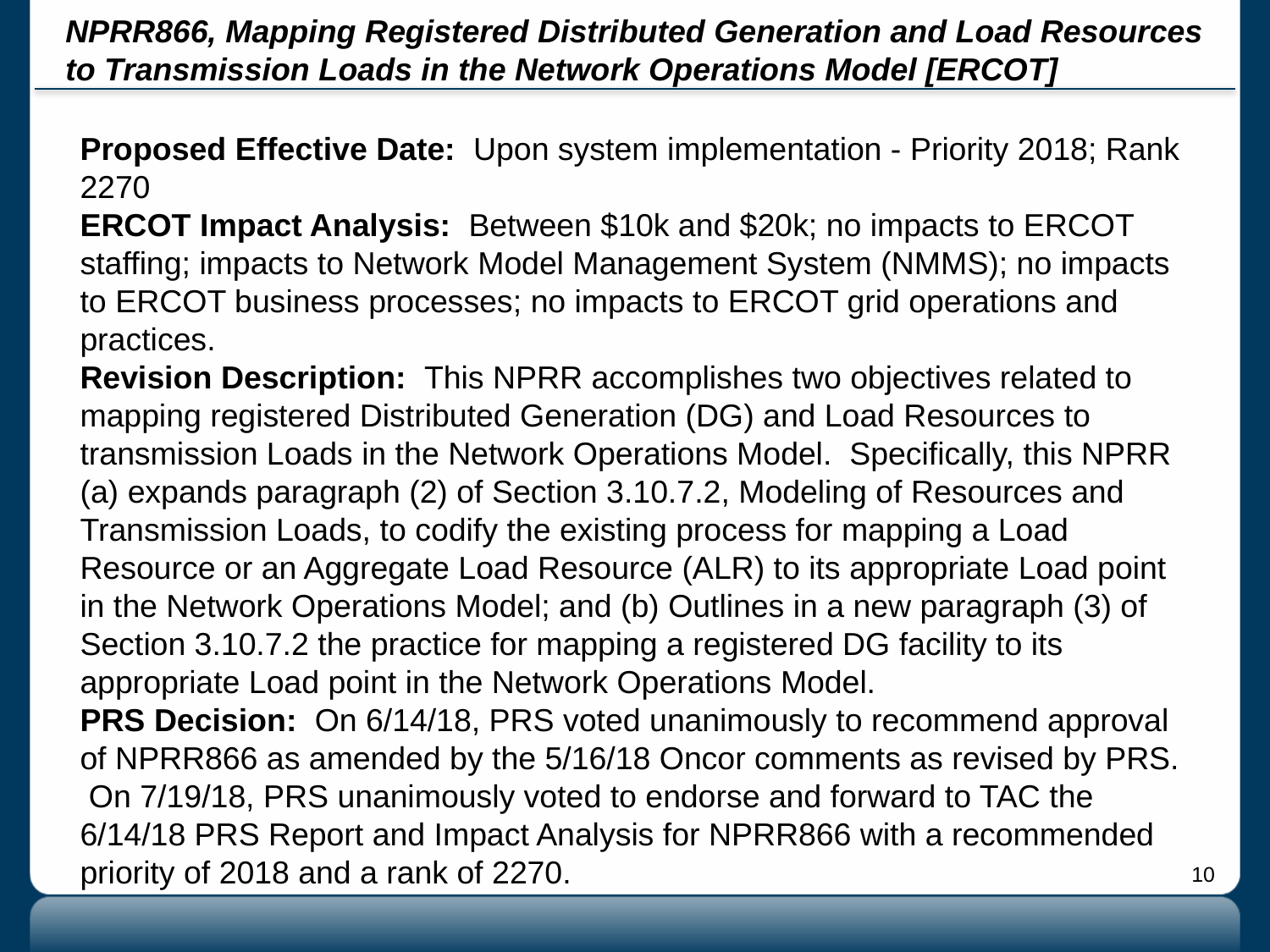

# NPRR866, Mapping Registered Distributed Generation and Load Resources to Transmission Loads in the Network Operations Model [ERCOT]
Proposed Effective Date:  Upon system implementation - Priority 2018; Rank 2270
ERCOT Impact Analysis:  Between $10k and $20k; no impacts to ERCOT staffing; impacts to Network Model Management System (NMMS); no impacts to ERCOT business processes; no impacts to ERCOT grid operations and practices.
Revision Description:  This NPRR accomplishes two objectives related to mapping registered Distributed Generation (DG) and Load Resources to transmission Loads in the Network Operations Model.  Specifically, this NPRR (a) expands paragraph (2) of Section 3.10.7.2, Modeling of Resources and Transmission Loads, to codify the existing process for mapping a Load Resource or an Aggregate Load Resource (ALR) to its appropriate Load point in the Network Operations Model; and (b) Outlines in a new paragraph (3) of Section 3.10.7.2 the practice for mapping a registered DG facility to its appropriate Load point in the Network Operations Model.
PRS Decision:  On 6/14/18, PRS voted unanimously to recommend approval of NPRR866 as amended by the 5/16/18 Oncor comments as revised by PRS.  On 7/19/18, PRS unanimously voted to endorse and forward to TAC the 6/14/18 PRS Report and Impact Analysis for NPRR866 with a recommended priority of 2018 and a rank of 2270.